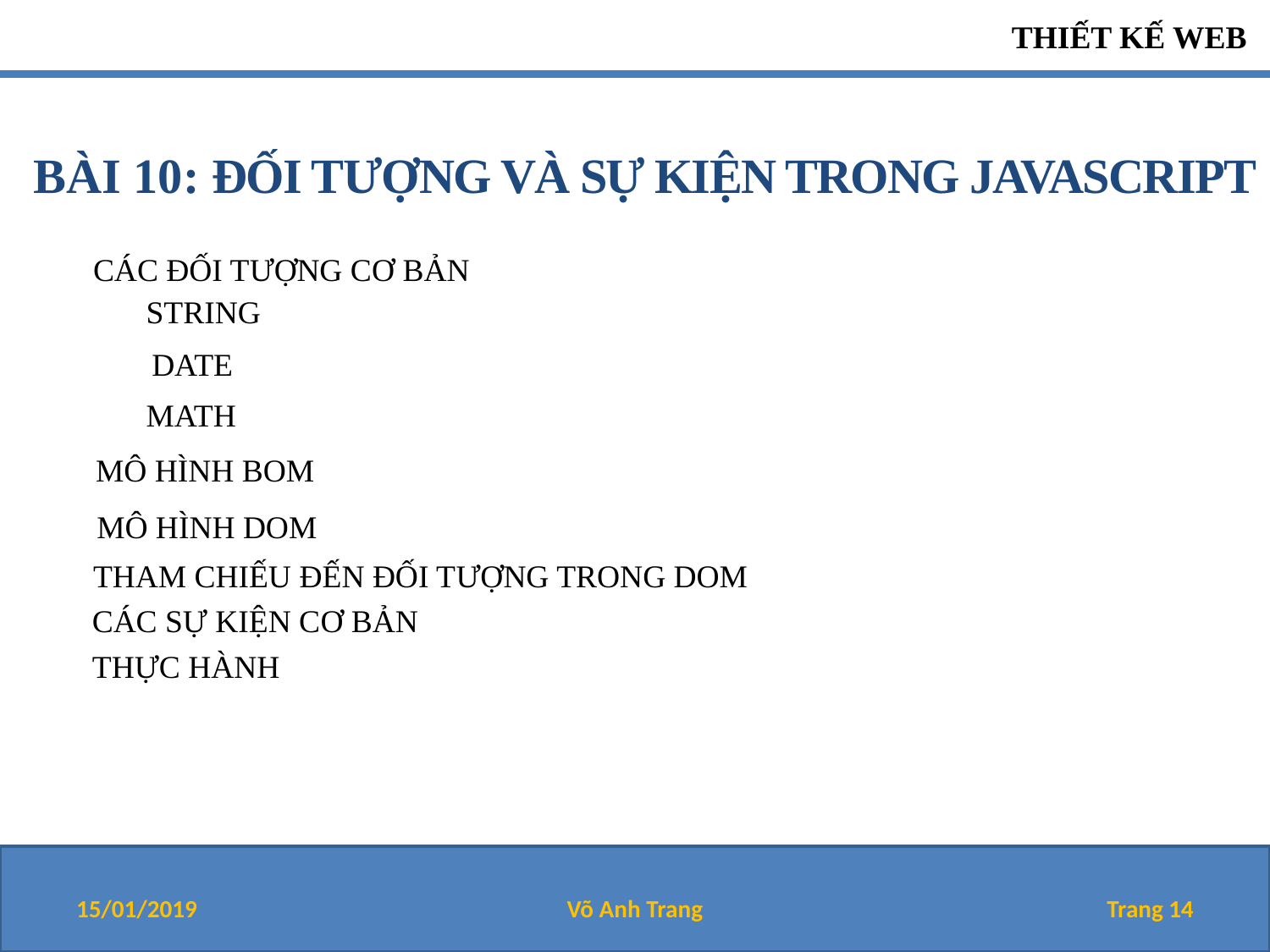

BÀI 10: ĐỐI TƯỢNG VÀ SỰ KIỆN TRONG JAVASCRIPT
CÁC ĐỐI TƯỢNG CƠ BẢN
STRING
DATE
MATH
MÔ HÌNH BOM
MÔ HÌNH DOM
THAM CHIẾU ĐẾN ĐỐI TƯỢNG TRONG DOM
CÁC SỰ KIỆN CƠ BẢN
THỰC HÀNH
15/01/2019
Võ Anh Trang
Trang 14